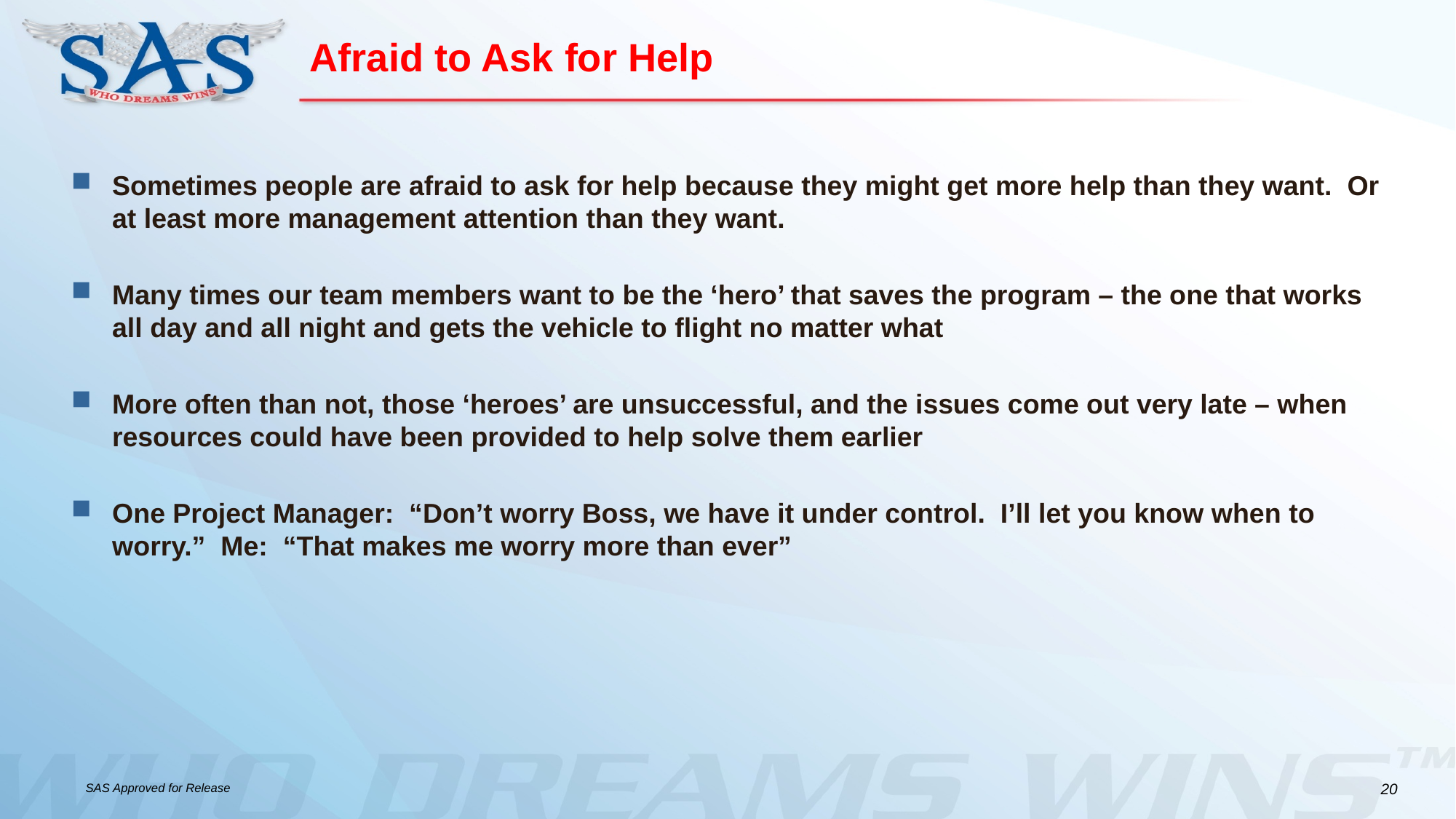

# Afraid to Ask for Help
Sometimes people are afraid to ask for help because they might get more help than they want.  Or at least more management attention than they want.

Many times our team members want to be the ‘hero’ that saves the program – the one that works all day and all night and gets the vehicle to flight no matter what

More often than not, those ‘heroes’ are unsuccessful, and the issues come out very late – when resources could have been provided to help solve them earlier

One Project Manager:  “Don’t worry Boss, we have it under control.  I’ll let you know when to worry.”  Me:  “That makes me worry more than ever”
20